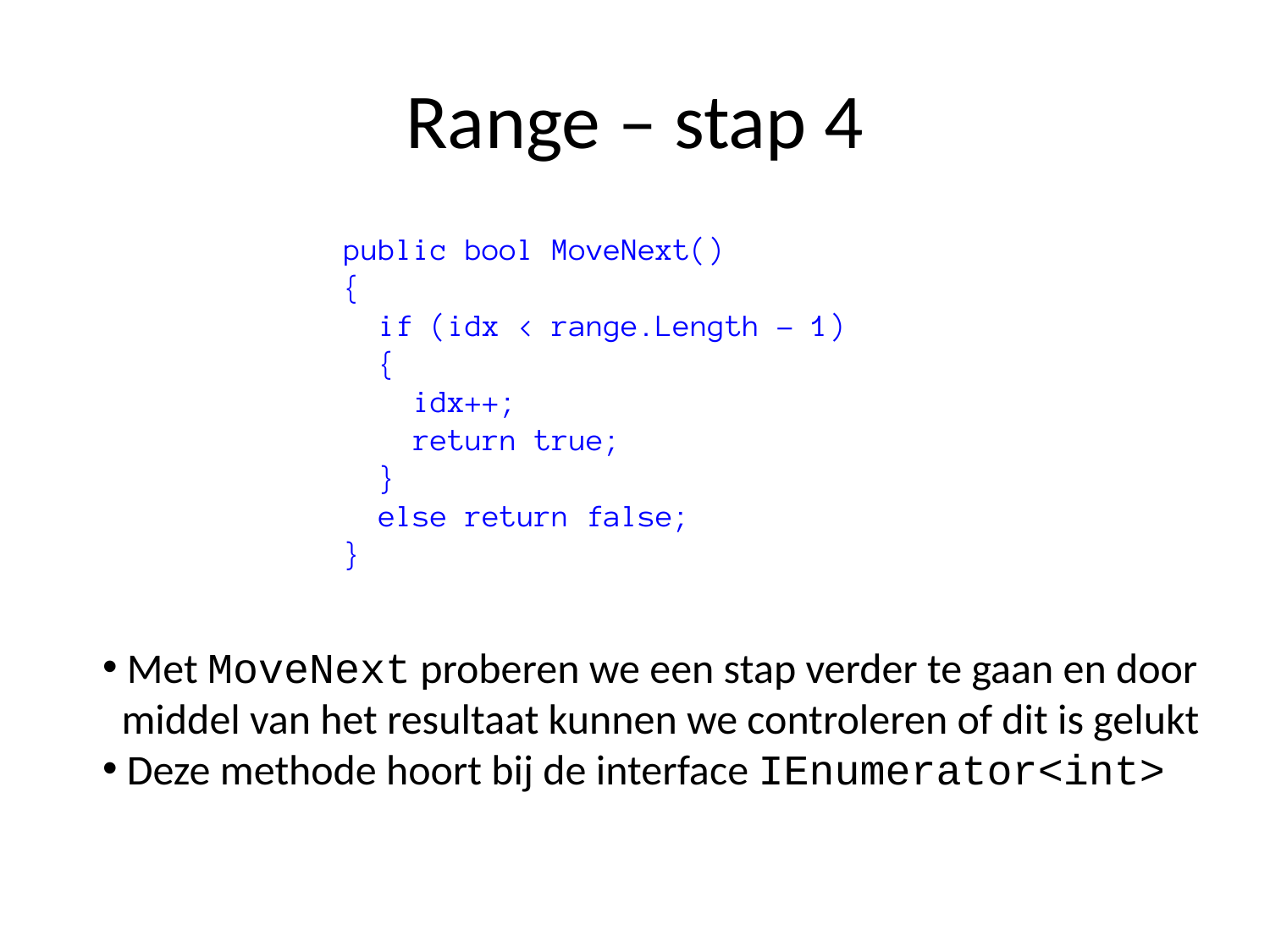

# Range – stap 4
public bool MoveNext()
{
  if (idx < range.Length - 1)
  {
    idx++;
    return true;
  }
  else return false;
}
 Met MoveNext proberen we een stap verder te gaan en door
  middel van het resultaat kunnen we controleren of dit is gelukt
 Deze methode hoort bij de interface IEnumerator<int>